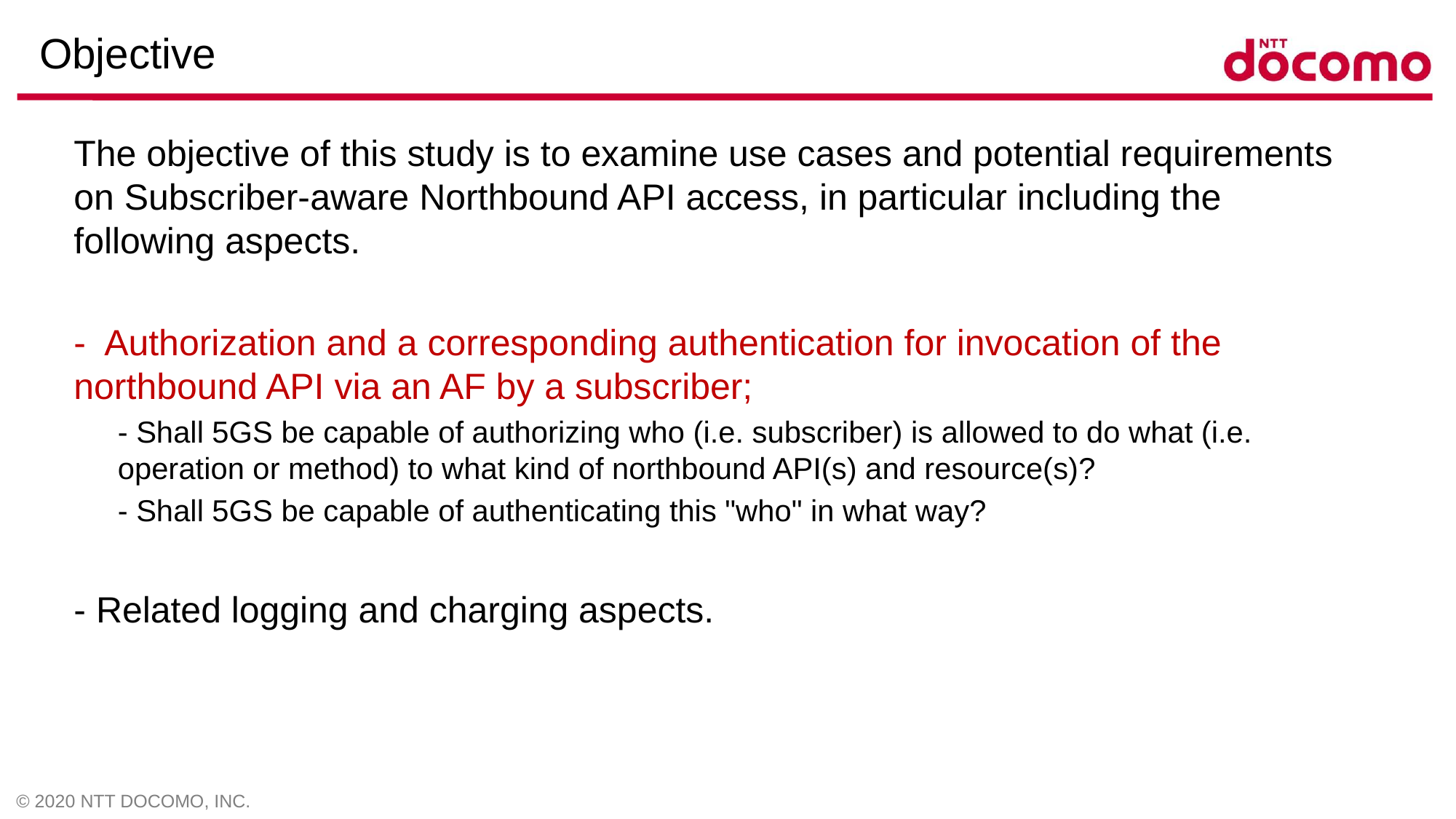

# Objective
The objective of this study is to examine use cases and potential requirements on Subscriber-aware Northbound API access, in particular including the following aspects.

-  Authorization and a corresponding authentication for invocation of the northbound API via an AF by a subscriber;
- Shall 5GS be capable of authorizing who (i.e. subscriber) is allowed to do what (i.e. operation or method) to what kind of northbound API(s) and resource(s)?
- Shall 5GS be capable of authenticating this "who" in what way?

- Related logging and charging aspects.